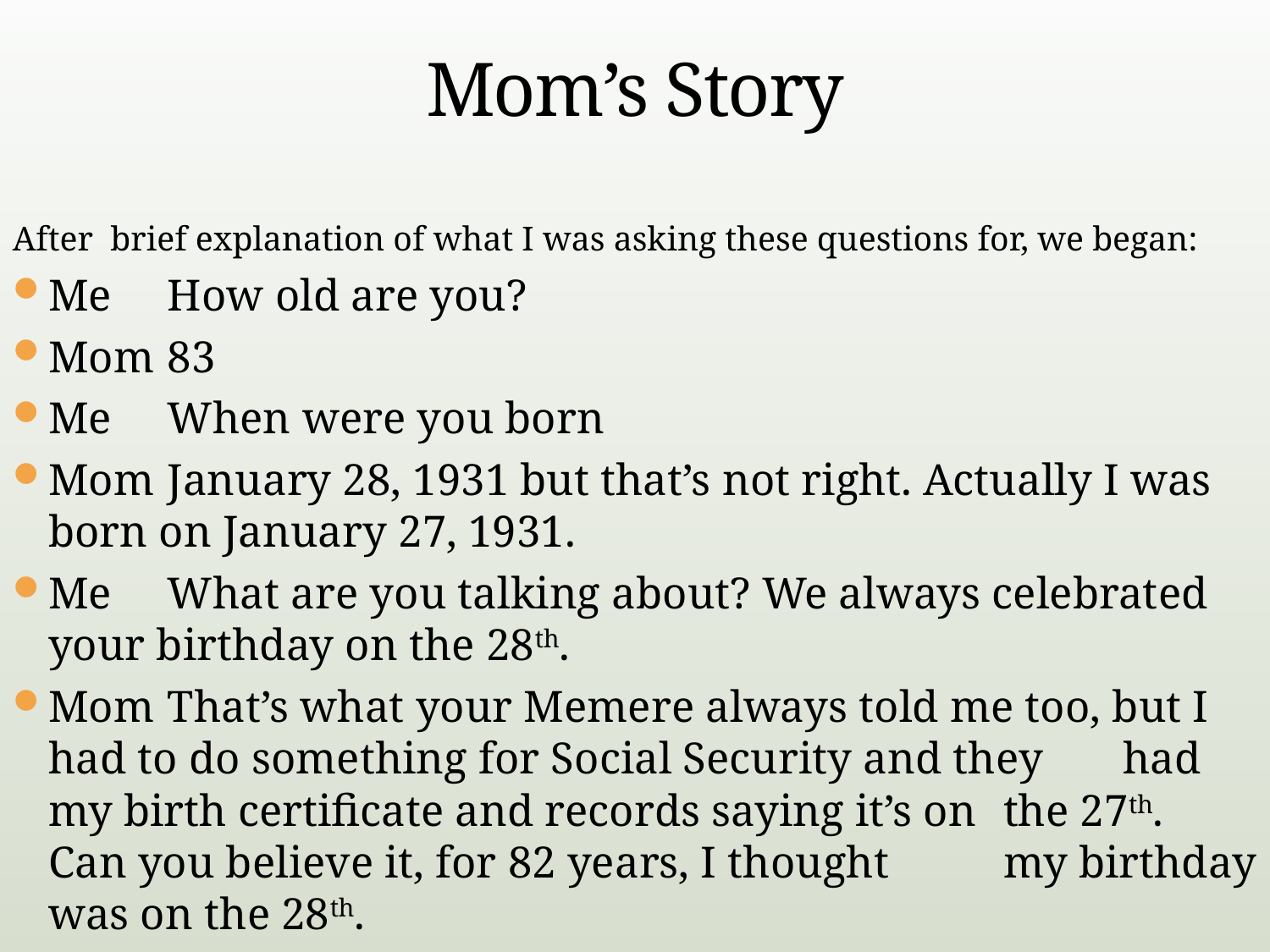

# Mom’s Story
After  brief explanation of what I was asking these questions for, we began:
Me		How old are you?
Mom	83
Me		When were you born
Mom	January 28, 1931 but that’s not right. Actually I was 		born on January 27, 1931.
Me		What are you talking about? We always celebrated 		your birthday on the 28th.
Mom	That’s what your Memere always told me too, but I 		had to do something for Social Security and they 		had my birth certificate and records saying it’s on 		the 27th.  Can you believe it, for 82 years, I thought 		my birthday was on the 28th.